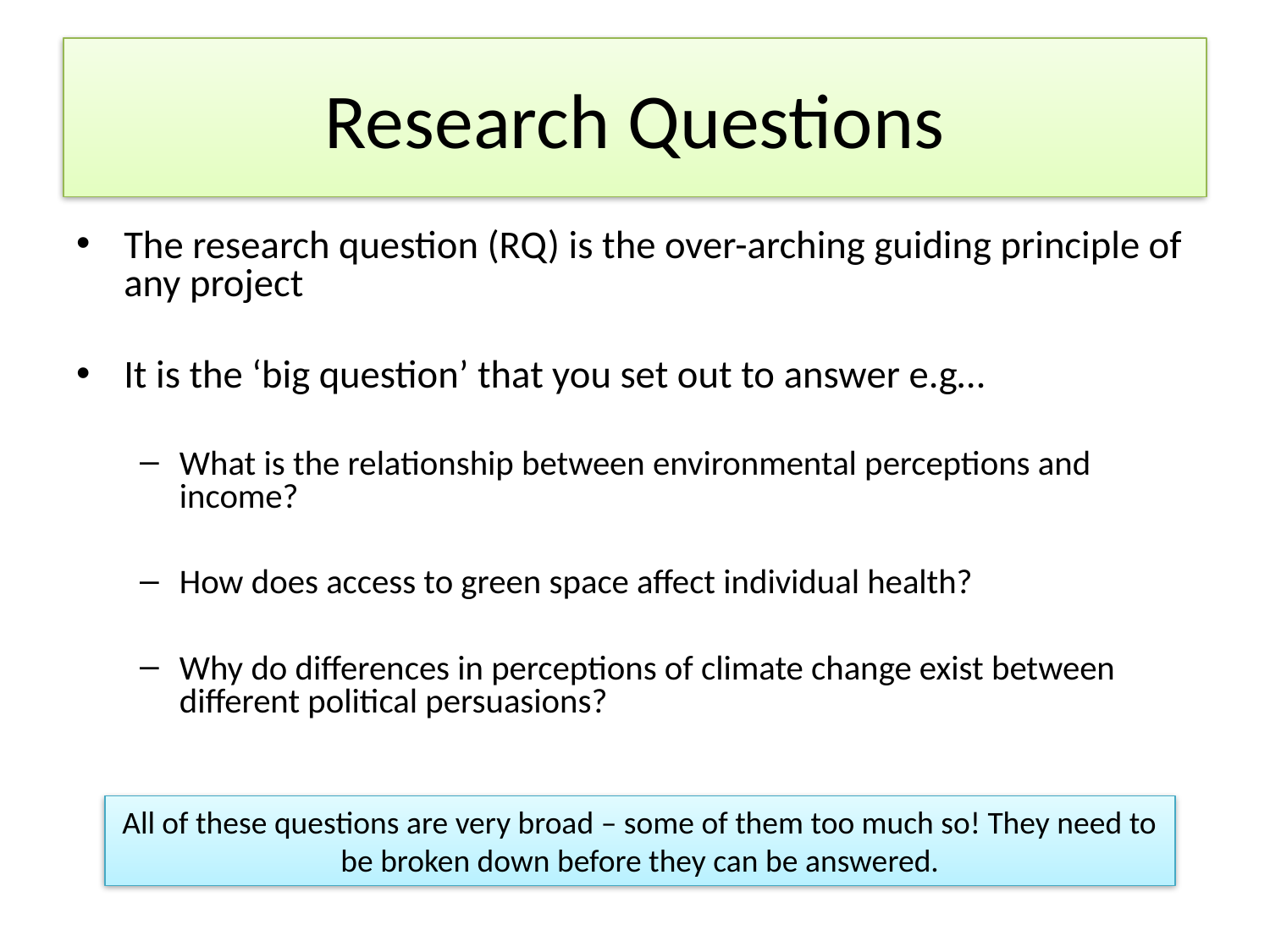

# Research Questions
The research question (RQ) is the over-arching guiding principle of any project

It is the ‘big question’ that you set out to answer e.g…

What is the relationship between environmental perceptions and income?

How does access to green space affect individual health?

Why do differences in perceptions of climate change exist between different political persuasions?
All of these questions are very broad – some of them too much so! They need to be broken down before they can be answered.